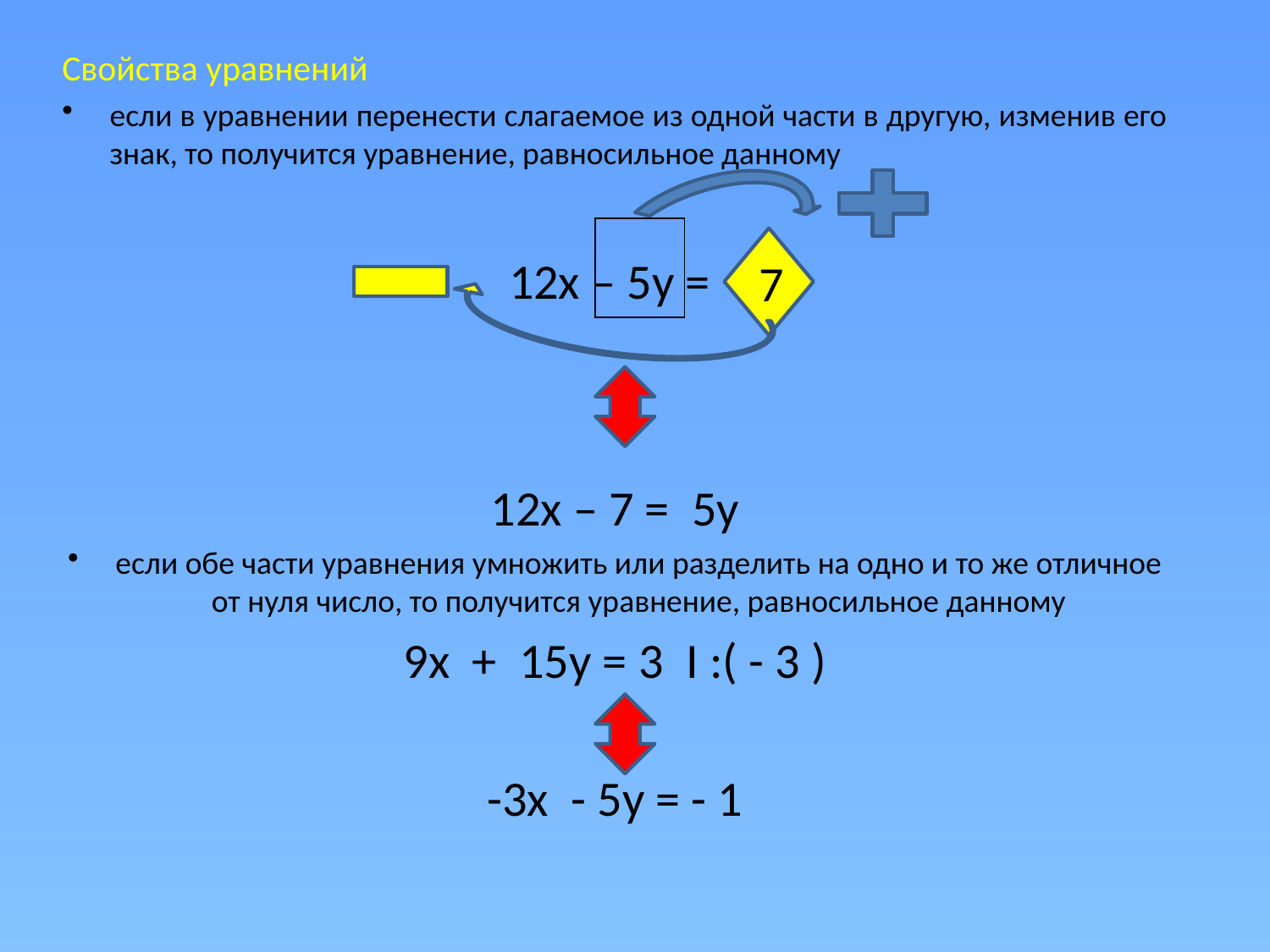

Свойства уравнений
если в уравнении перенести слагаемое из одной части в другую, изменив его знак, то получится уравнение, равносильное данному

12х – 5у =

12х – 7 =  5у
если обе части уравнения умножить или разделить на одно и то же отличное от нуля число, то получится уравнение, равносильное данному
9х  +  15у = 3  Ι :( - 3 )

-3х  - 5у = - 1

|  |
| --- |
7